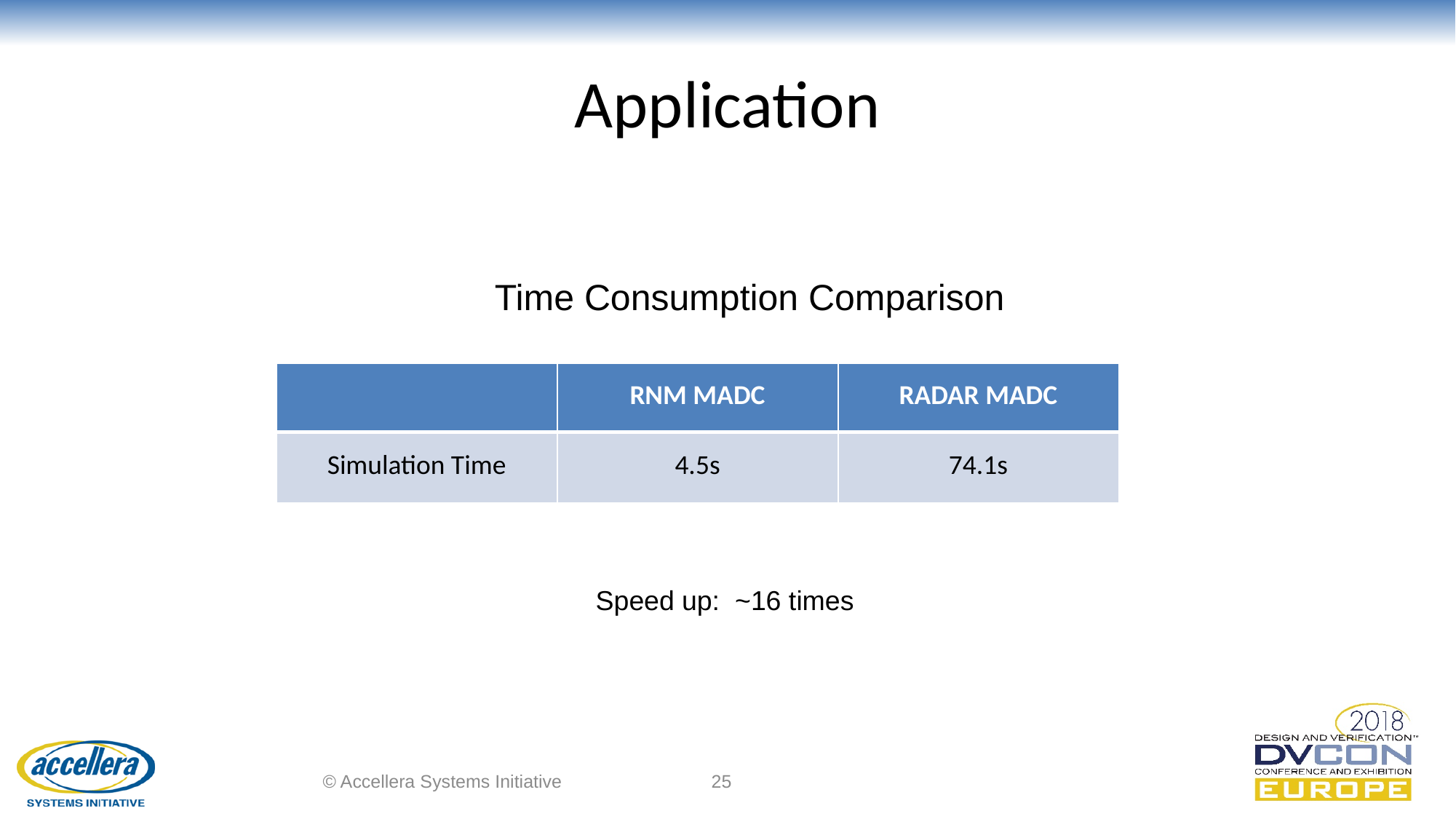

# Application
Time Consumption Comparison
|  | RNM MADC | RADAR MADC |
| --- | --- | --- |
| Simulation Time | 4.5s | 74.1s |
Speed up:  ~16 times
© Accellera Systems Initiative
25